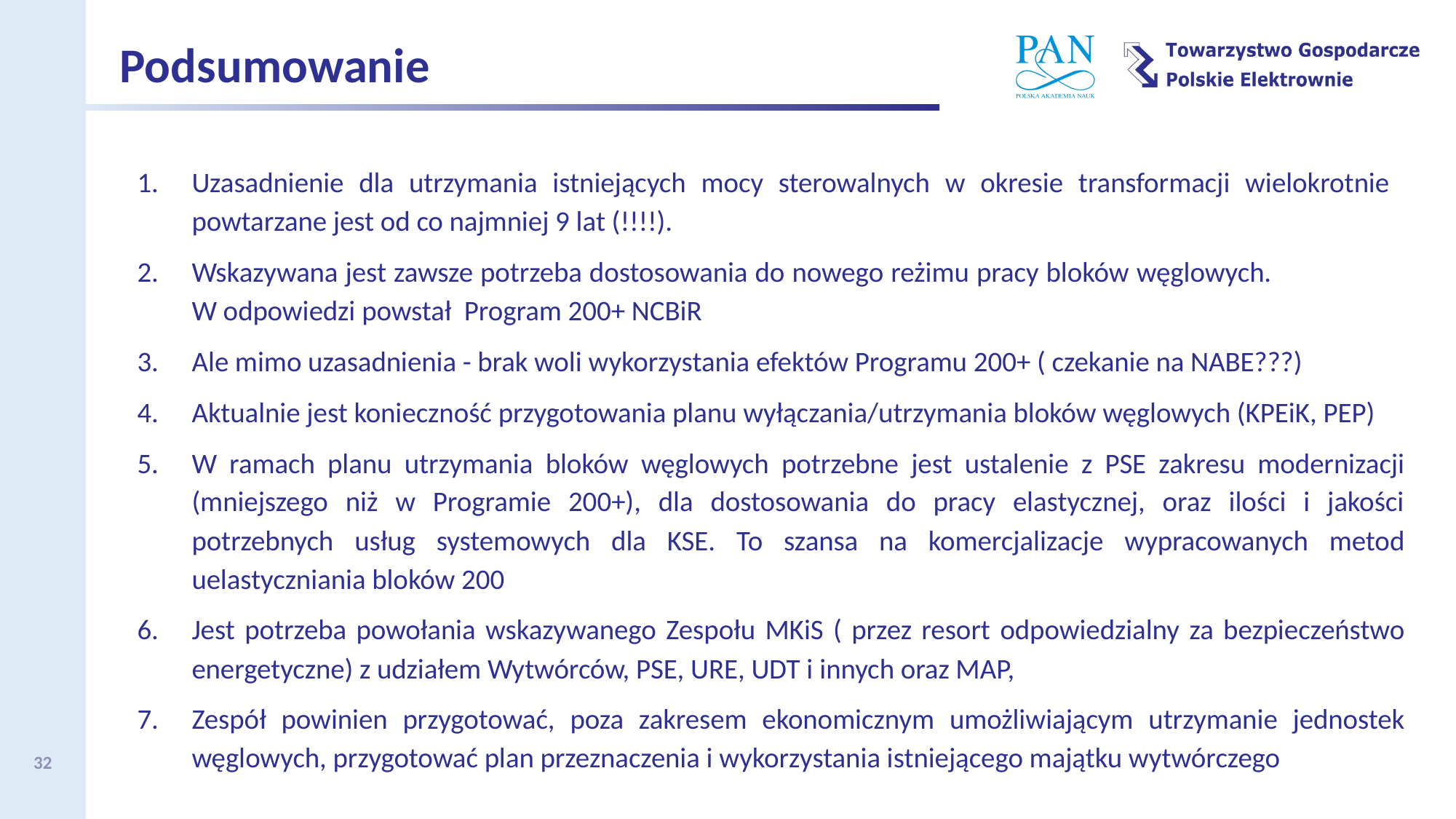

Podsumowanie
Uzasadnienie dla utrzymania istniejących mocy sterowalnych w okresie transformacji wielokrotnie  powtarzane jest od co najmniej 9 lat (!!!!).
Wskazywana jest zawsze potrzeba dostosowania do nowego reżimu pracy bloków węglowych.                   W odpowiedzi powstał  Program 200+ NCBiR
Ale mimo uzasadnienia - brak woli wykorzystania efektów Programu 200+ ( czekanie na NABE???)
Aktualnie jest konieczność przygotowania planu wyłączania/utrzymania bloków węglowych (KPEiK, PEP)
W ramach planu utrzymania bloków węglowych potrzebne jest ustalenie z PSE zakresu modernizacji (mniejszego niż w Programie 200+), dla dostosowania do pracy elastycznej, oraz ilości i jakości potrzebnych usług systemowych dla KSE. To szansa na komercjalizacje wypracowanych metod uelastyczniania bloków 200
Jest potrzeba powołania wskazywanego Zespołu MKiS ( przez resort odpowiedzialny za bezpieczeństwo energetyczne) z udziałem Wytwórców, PSE, URE, UDT i innych oraz MAP,
Zespół powinien przygotować, poza zakresem ekonomicznym umożliwiającym utrzymanie jednostek węglowych, przygotować plan przeznaczenia i wykorzystania istniejącego majątku wytwórczego

32